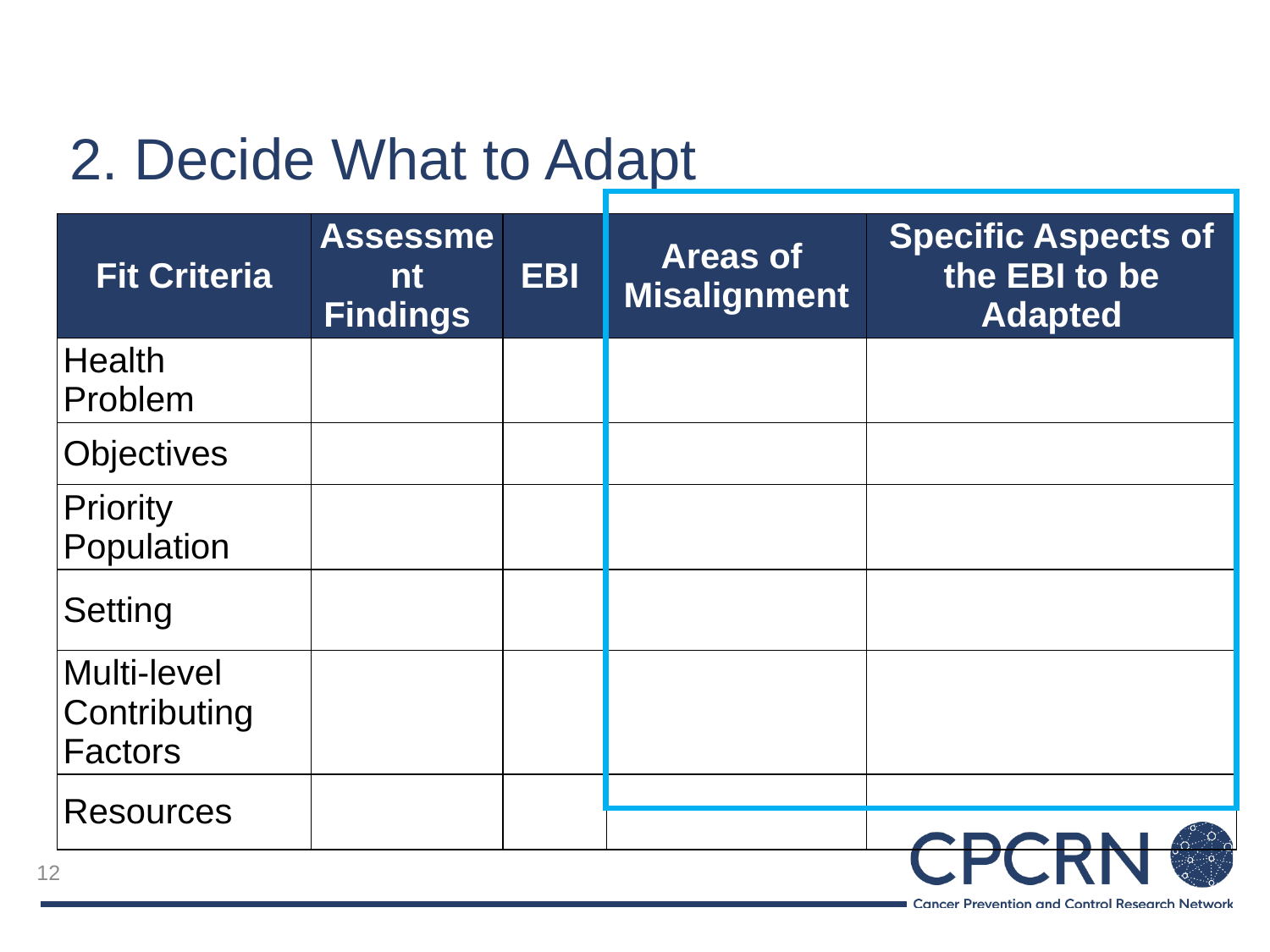

# 2. Decide What to Adapt

| Fit Criteria​ | Assessment Findings | EBI ​ | Areas of Misalignment | Specific Aspects of the EBI to be Adapted |
| --- | --- | --- | --- | --- |
| Health Problem​ | ​ | ​ | ​ | ​ |
| Objectives | ​ | ​ | ​ | ​ |
| Priority Population ​ | ​ | ​ | ​ |  |
| Setting | ​ | ​ | ​ |  |
| Multi-level Contributing Factors | ​ | ​ | ​ |  |
| Resources ​ | ​ | ​ | ​ |  |
12